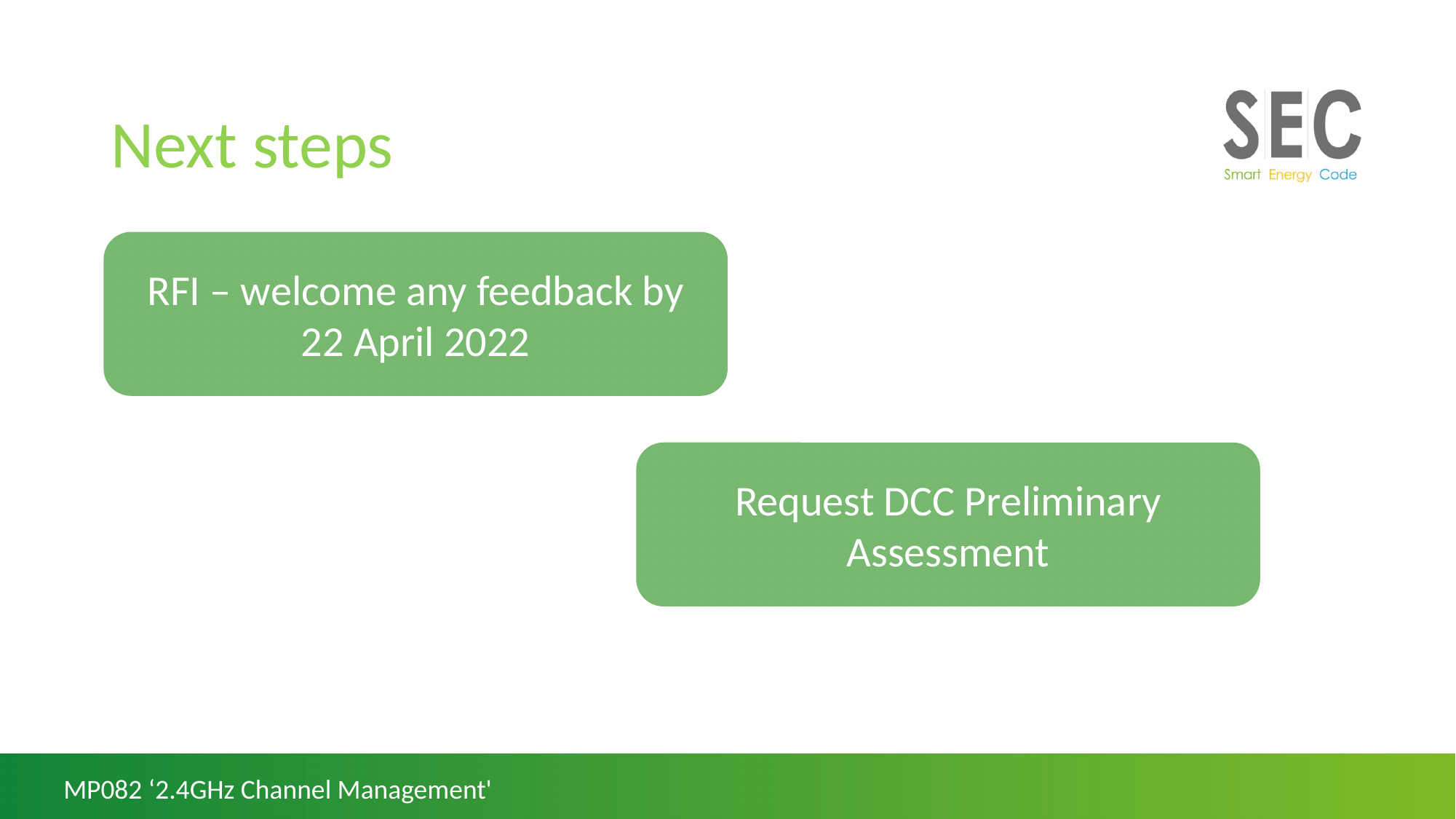

# Next steps

RFI – welcome any feedback by 22 April 2022
Request DCC Preliminary Assessment
MP082 ‘2.4GHz Channel Management'